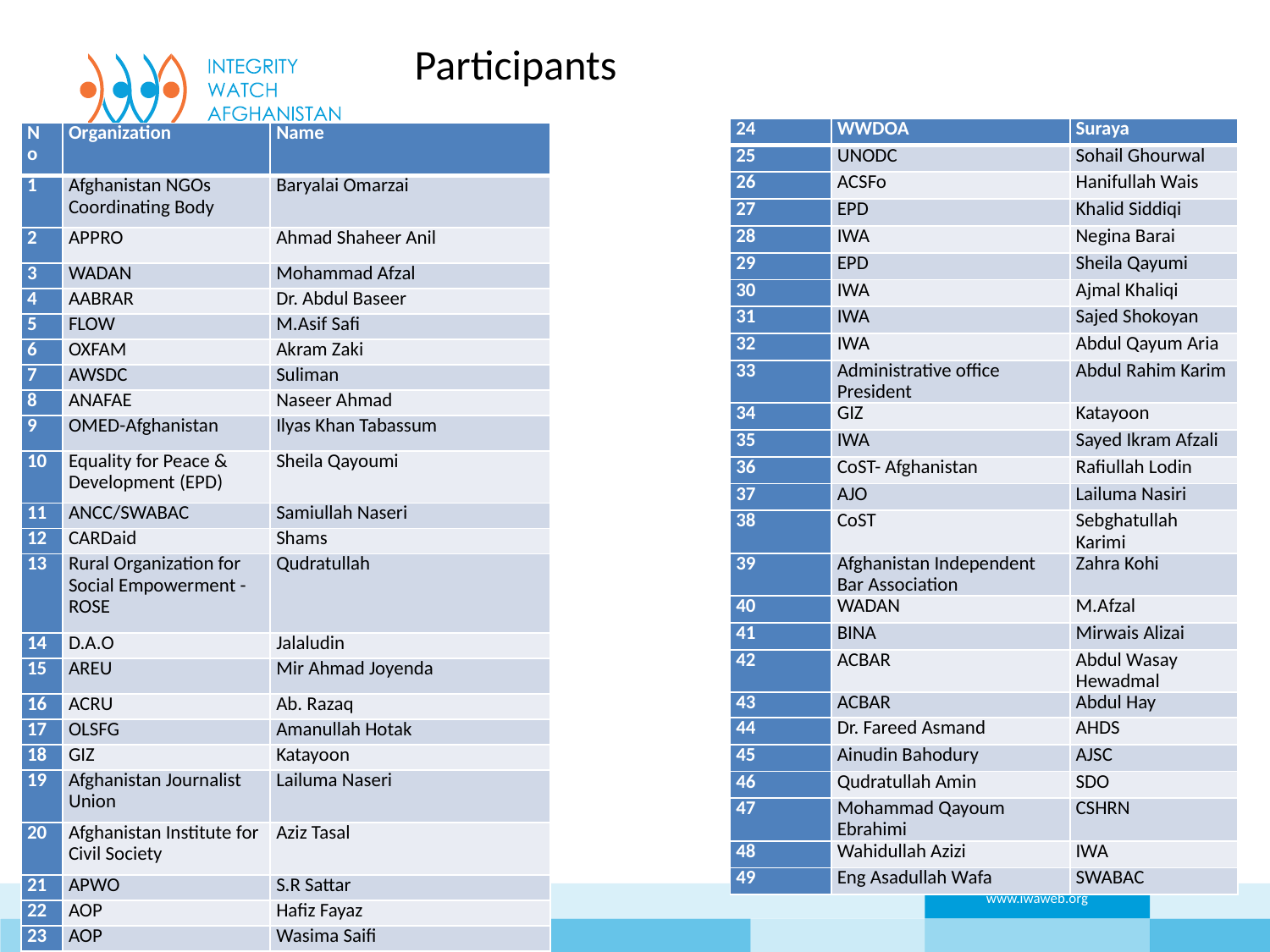

Participants
| 24 | WWDOA | Suraya |
| --- | --- | --- |
| 25 | UNODC | Sohail Ghourwal |
| 26 | ACSFo | Hanifullah Wais |
| 27 | EPD | Khalid Siddiqi |
| 28 | IWA | Negina Barai |
| 29 | EPD | Sheila Qayumi |
| 30 | IWA | Ajmal Khaliqi |
| 31 | IWA | Sajed Shokoyan |
| 32 | IWA | Abdul Qayum Aria |
| 33 | Administrative office President | Abdul Rahim Karim |
| 34 | GIZ | Katayoon |
| 35 | IWA | Sayed Ikram Afzali |
| 36 | CoST- Afghanistan | Rafiullah Lodin |
| 37 | AJO | Lailuma Nasiri |
| 38 | CoST | Sebghatullah Karimi |
| 39 | Afghanistan Independent Bar Association | Zahra Kohi |
| 40 | WADAN | M.Afzal |
| 41 | BINA | Mirwais Alizai |
| 42 | ACBAR | Abdul Wasay Hewadmal |
| 43 | ACBAR | Abdul Hay |
| 44 | Dr. Fareed Asmand | AHDS |
| 45 | Ainudin Bahodury | AJSC |
| 46 | Qudratullah Amin | SDO |
| 47 | Mohammad Qayoum Ebrahimi | CSHRN |
| 48 | Wahidullah Azizi | IWA |
| 49 | Eng Asadullah Wafa | SWABAC |
| No | Organization | Name |
| --- | --- | --- |
| 1 | Afghanistan NGOs Coordinating Body | Baryalai Omarzai |
| 2 | APPRO | Ahmad Shaheer Anil |
| 3 | WADAN | Mohammad Afzal |
| 4 | AABRAR | Dr. Abdul Baseer |
| 5 | FLOW | M.Asif Safi |
| 6 | OXFAM | Akram Zaki |
| 7 | AWSDC | Suliman |
| 8 | ANAFAE | Naseer Ahmad |
| 9 | OMED-Afghanistan | Ilyas Khan Tabassum |
| 10 | Equality for Peace & Development (EPD) | Sheila Qayoumi |
| 11 | ANCC/SWABAC | Samiullah Naseri |
| 12 | CARDaid | Shams |
| 13 | Rural Organization for Social Empowerment - ROSE | Qudratullah |
| 14 | D.A.O | Jalaludin |
| 15 | AREU | Mir Ahmad Joyenda |
| 16 | ACRU | Ab. Razaq |
| 17 | OLSFG | Amanullah Hotak |
| 18 | GIZ | Katayoon |
| 19 | Afghanistan Journalist Union | Lailuma Naseri |
| 20 | Afghanistan Institute for Civil Society | Aziz Tasal |
| 21 | APWO | S.R Sattar |
| 22 | AOP | Hafiz Fayaz |
| 23 | AOP | Wasima Saifi |